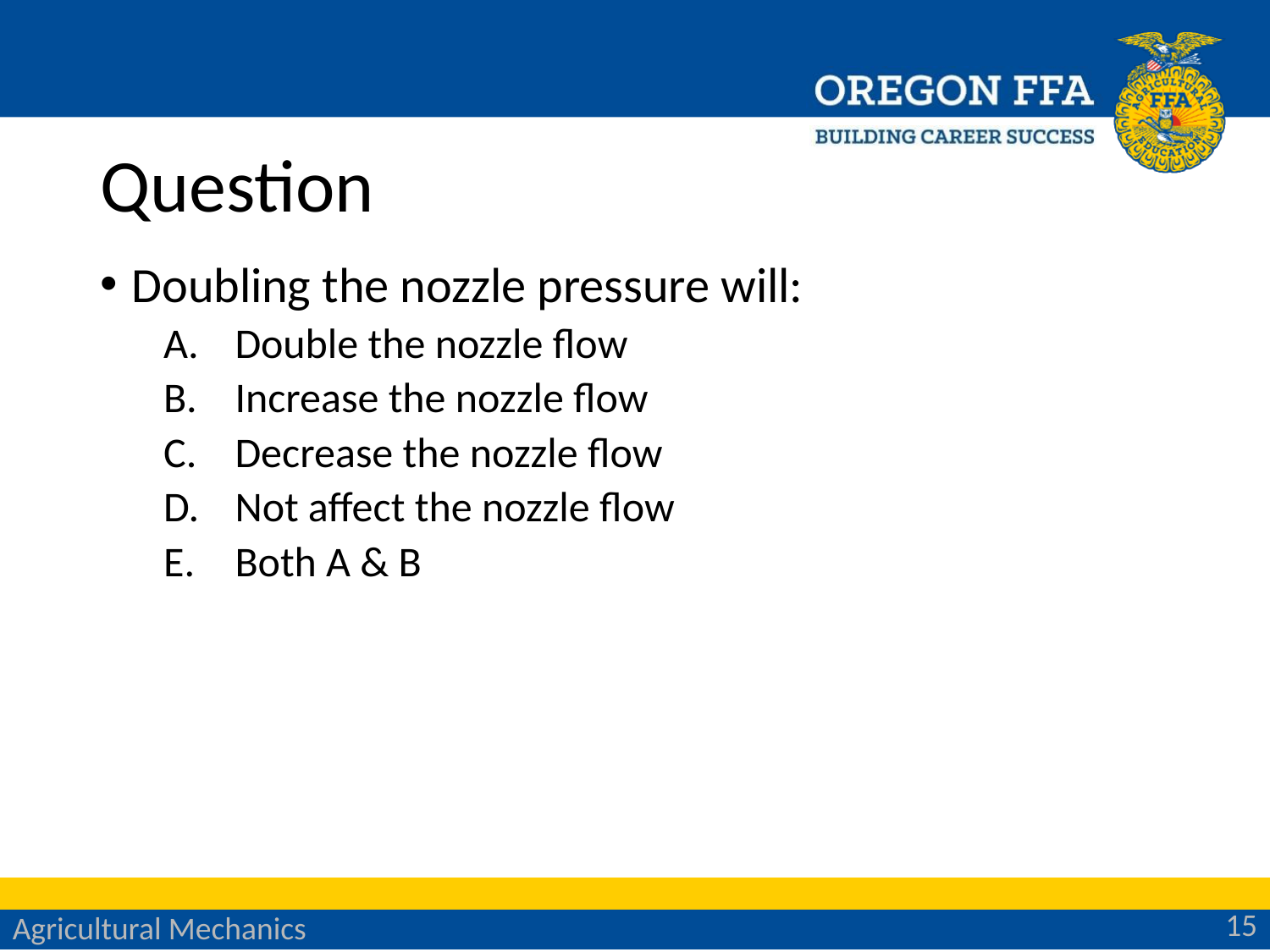

# Question
Doubling the nozzle pressure will:
Double the nozzle flow
Increase the nozzle flow
Decrease the nozzle flow
Not affect the nozzle flow
Both A & B

15
Agricultural Mechanics